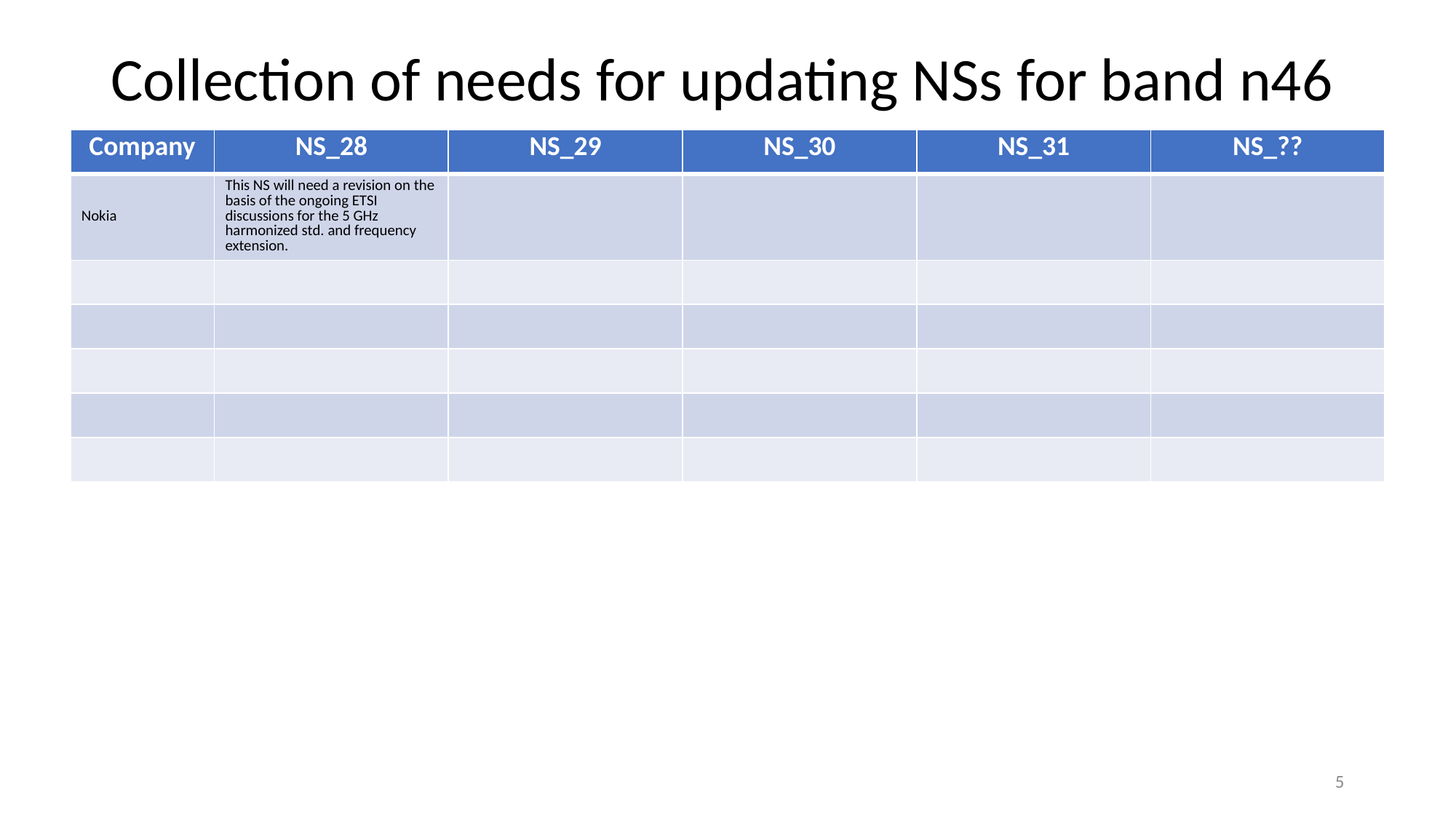

# Collection of needs for updating NSs for band n46
| Company | NS\_28 | NS\_29 | NS\_30 | NS\_31 | NS\_?? |
| --- | --- | --- | --- | --- | --- |
| Nokia | This NS will need a revision on the basis of the ongoing ETSI discussions for the 5 GHz harmonized std. and frequency extension. |  |  |  |  |
|  |  |  |  |  |  |
|  |  |  |  |  |  |
|  |  |  |  |  |  |
|  |  |  |  |  |  |
|  |  |  |  |  |  |
5